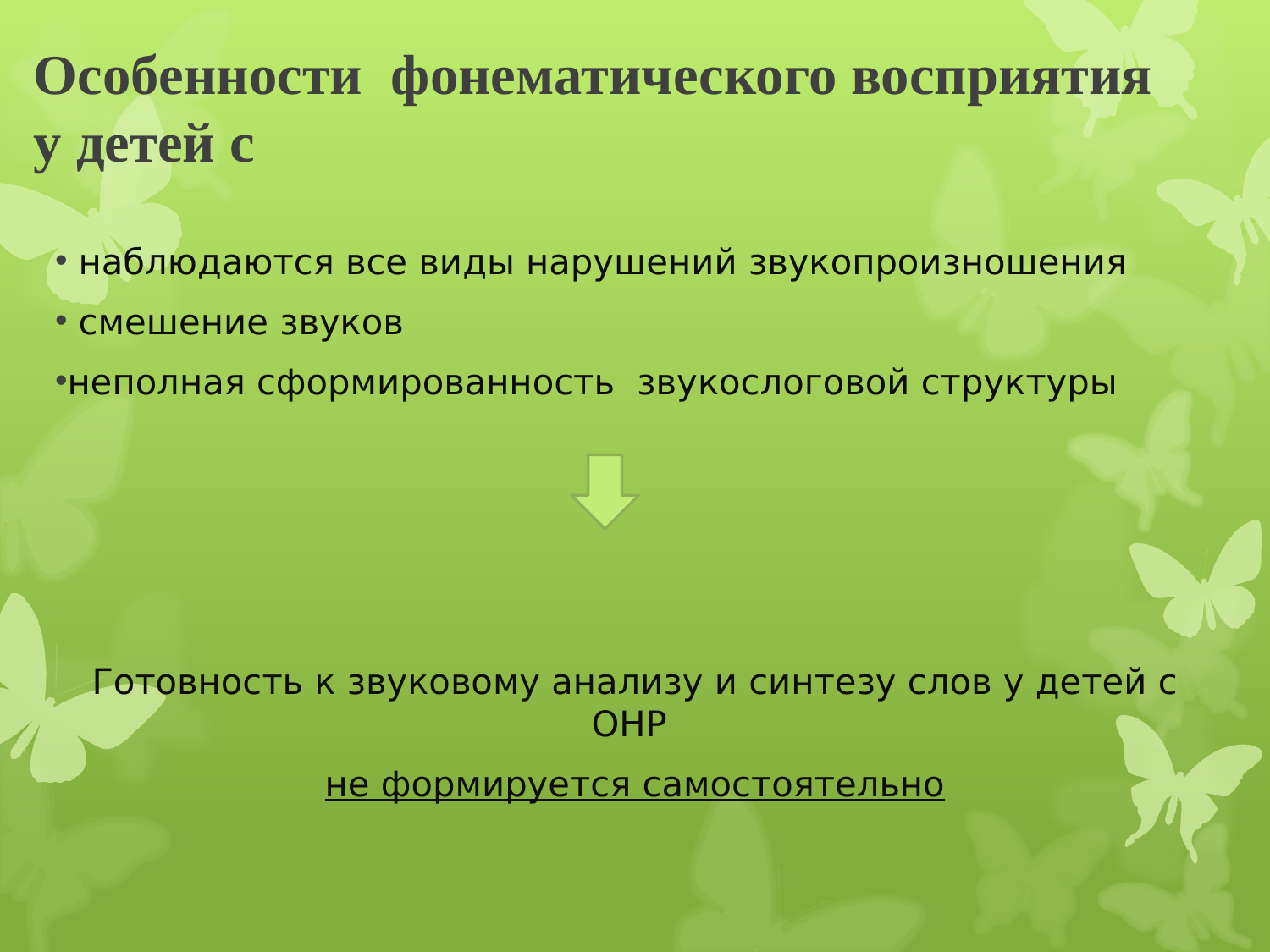

# Особенности  фонематического восприятия  у детей с
 наблюдаются все виды нарушений звукопроизношения
 смешение звуков
неполная сформированность  звукослоговой структуры

Готовность к звуковому анализу и синтезу слов у детей с ОНР
не формируется самостоятельно